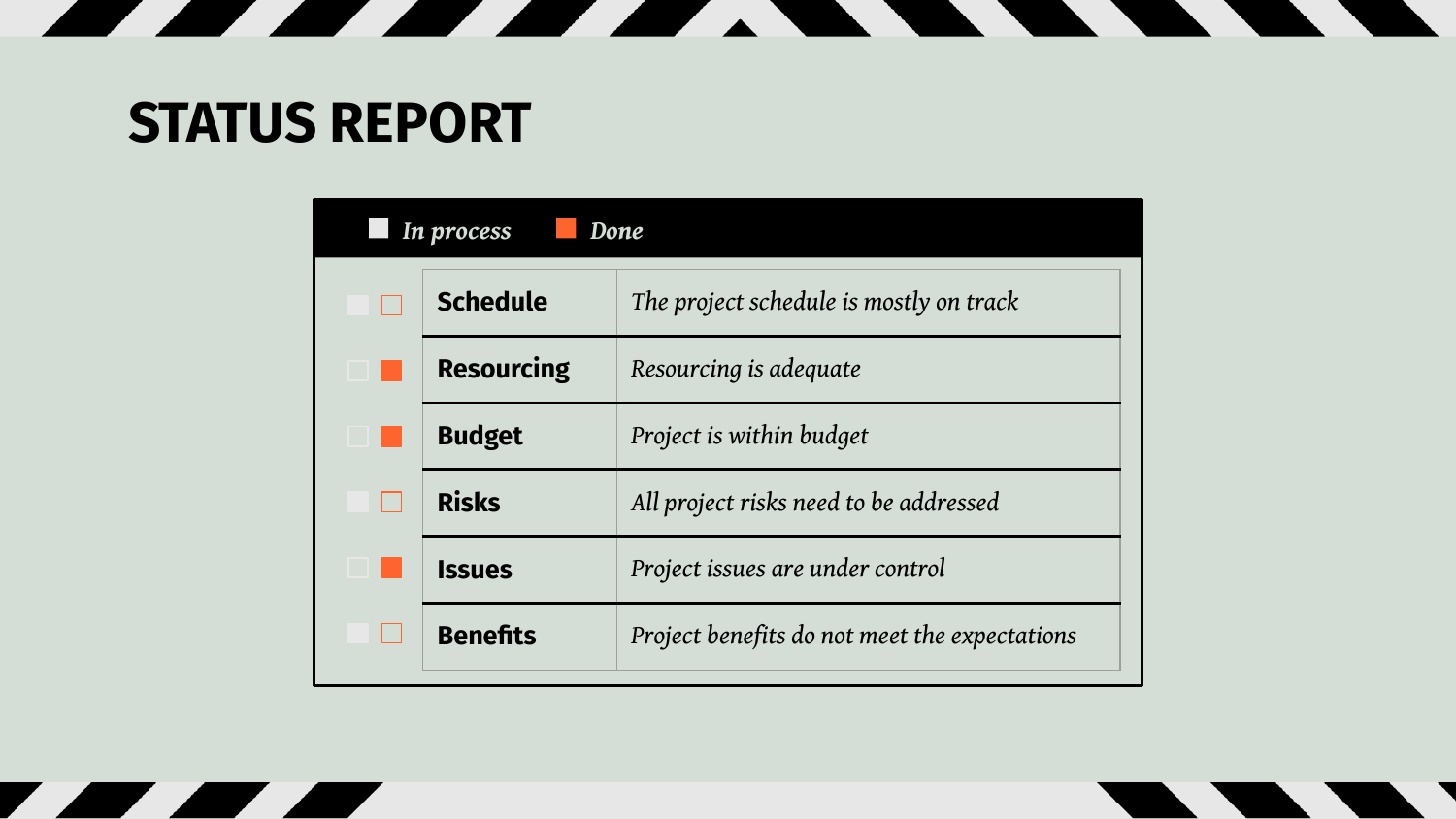

# STATUS REPORT

In process
Done

| Schedule | The project schedule is mostly on track |
| --- | --- |
| Resourcing | Resourcing is adequate |
| Budget | Project is within budget |
| Risks | All project risks need to be addressed |
| Issues | Project issues are under control |
| Benefits | Project benefits do not meet the expectations |